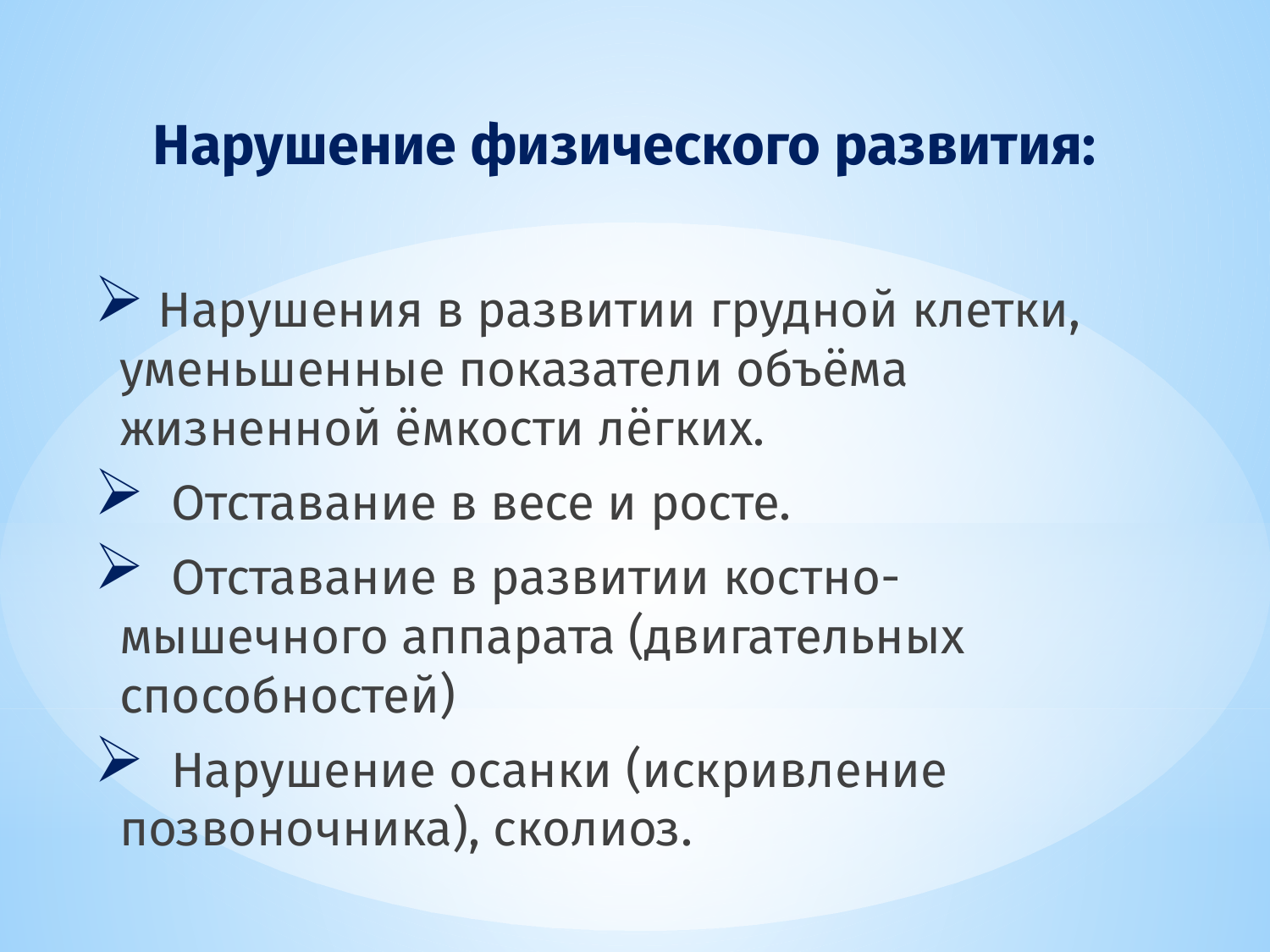

Нарушение физического развития:

 Нарушения в развитии грудной клетки, уменьшенные показатели объёма жизненной ёмкости лёгких.
  Отставание в весе и росте.
  Отставание в развитии костно-мышечного аппарата (двигательных способностей)
  Нарушение осанки (искривление позвоночника), сколиоз.

#